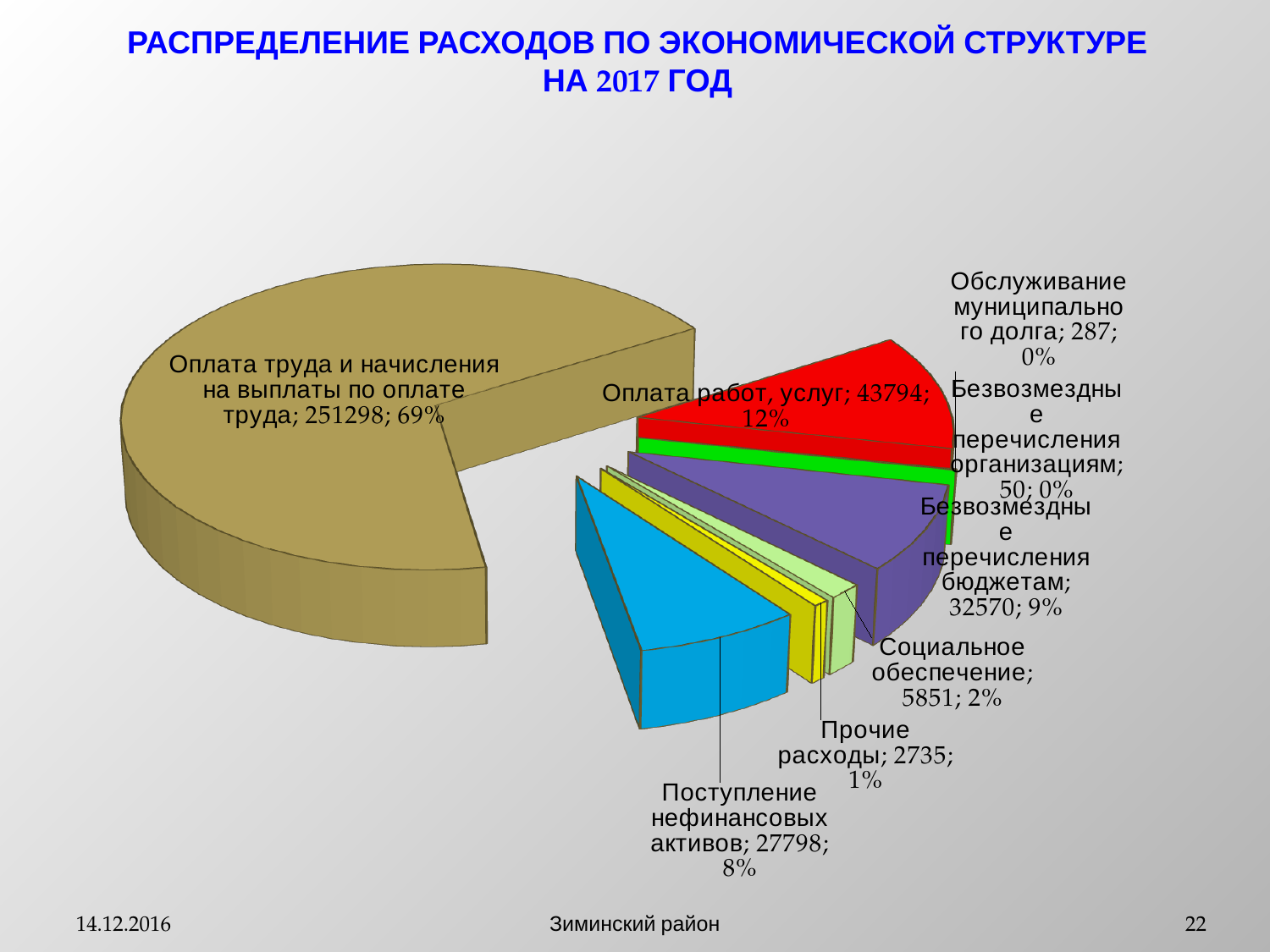

РАСПРЕДЕЛЕНИЕ РАСХОДОВ ПО ЭКОНОМИЧЕСКОЙ СТРУКТУРЕ
НА 2017 ГОД

[unsupported chart]

14.12.2016
Зиминский район
22